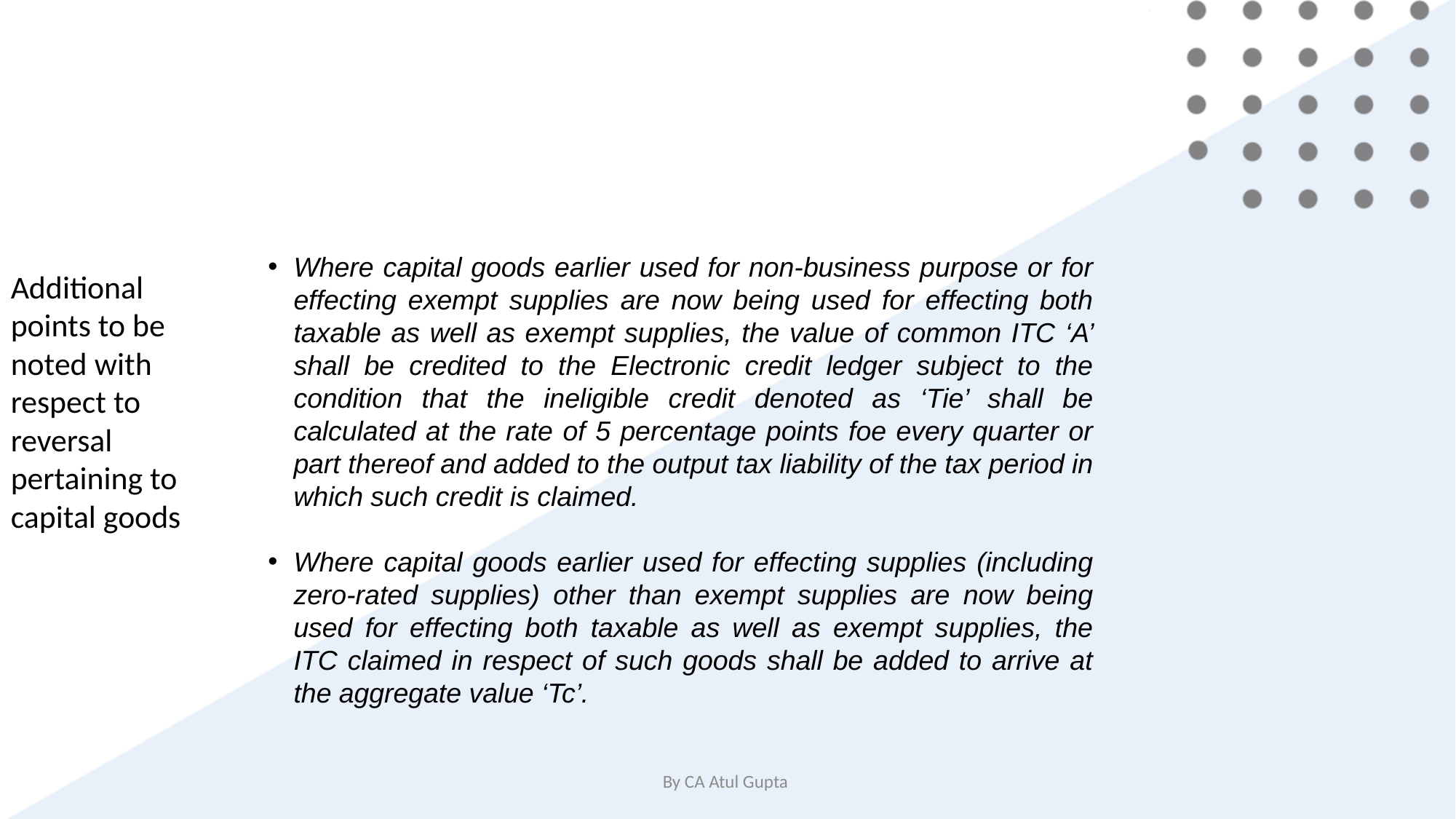

Where capital goods earlier used for non-business purpose or for effecting exempt supplies are now being used for effecting both taxable as well as exempt supplies, the value of common ITC ‘A’ shall be credited to the Electronic credit ledger subject to the condition that the ineligible credit denoted as ‘Tie’ shall be calculated at the rate of 5 percentage points foe every quarter or part thereof and added to the output tax liability of the tax period in which such credit is claimed.

Where capital goods earlier used for effecting supplies (including zero-rated supplies) other than exempt supplies are now being used for effecting both taxable as well as exempt supplies, the ITC claimed in respect of such goods shall be added to arrive at the aggregate value ‘Tc’.

Additional points to be noted with respect to reversal pertaining to capital goods
By CA Atul Gupta